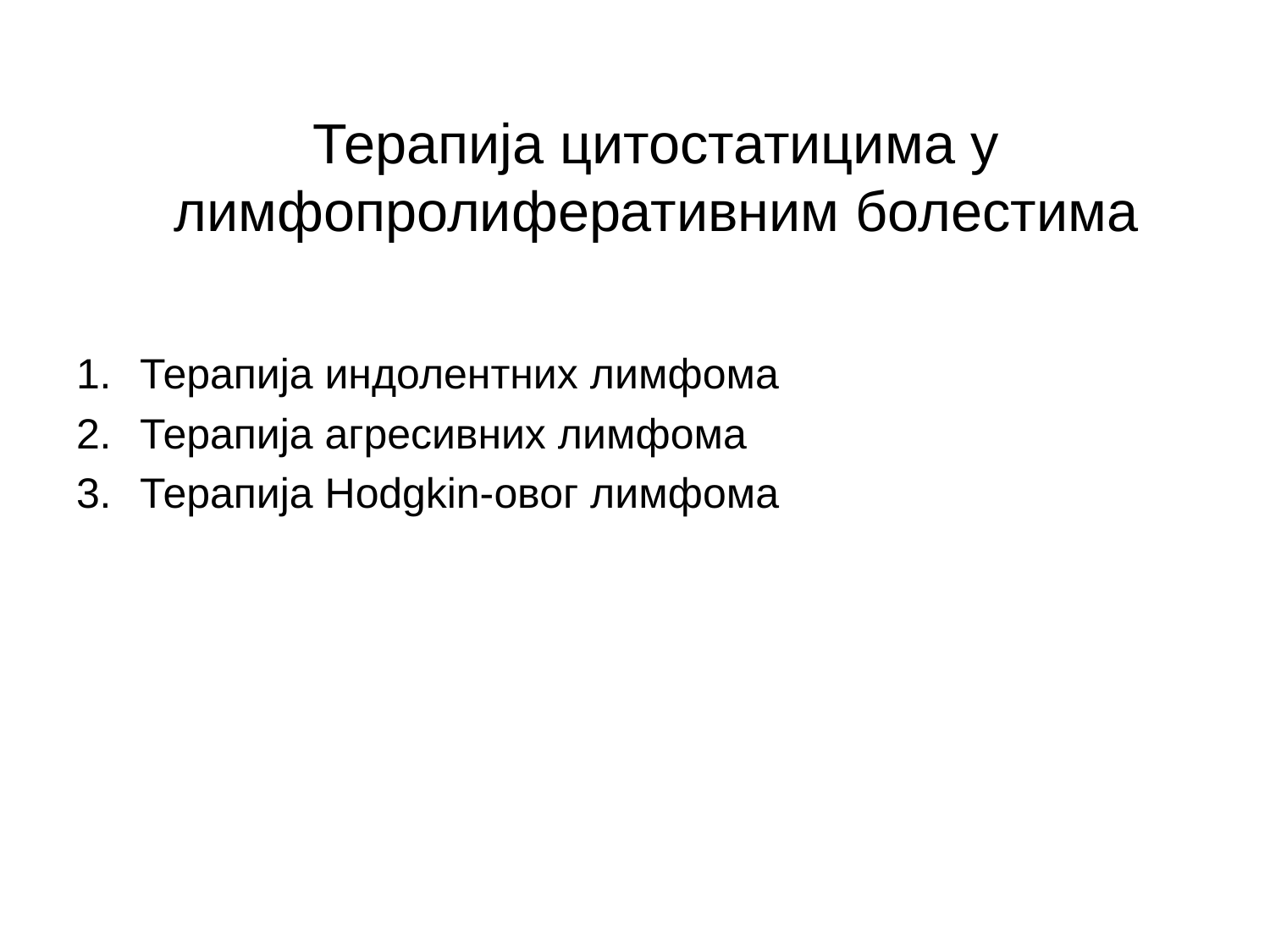

# Терапија цитостатицима у лимфопролиферативним болестима

Терапија индолентних лимфома
Терапија агресивних лимфома
Терапија Hodgkin-овог лимфома